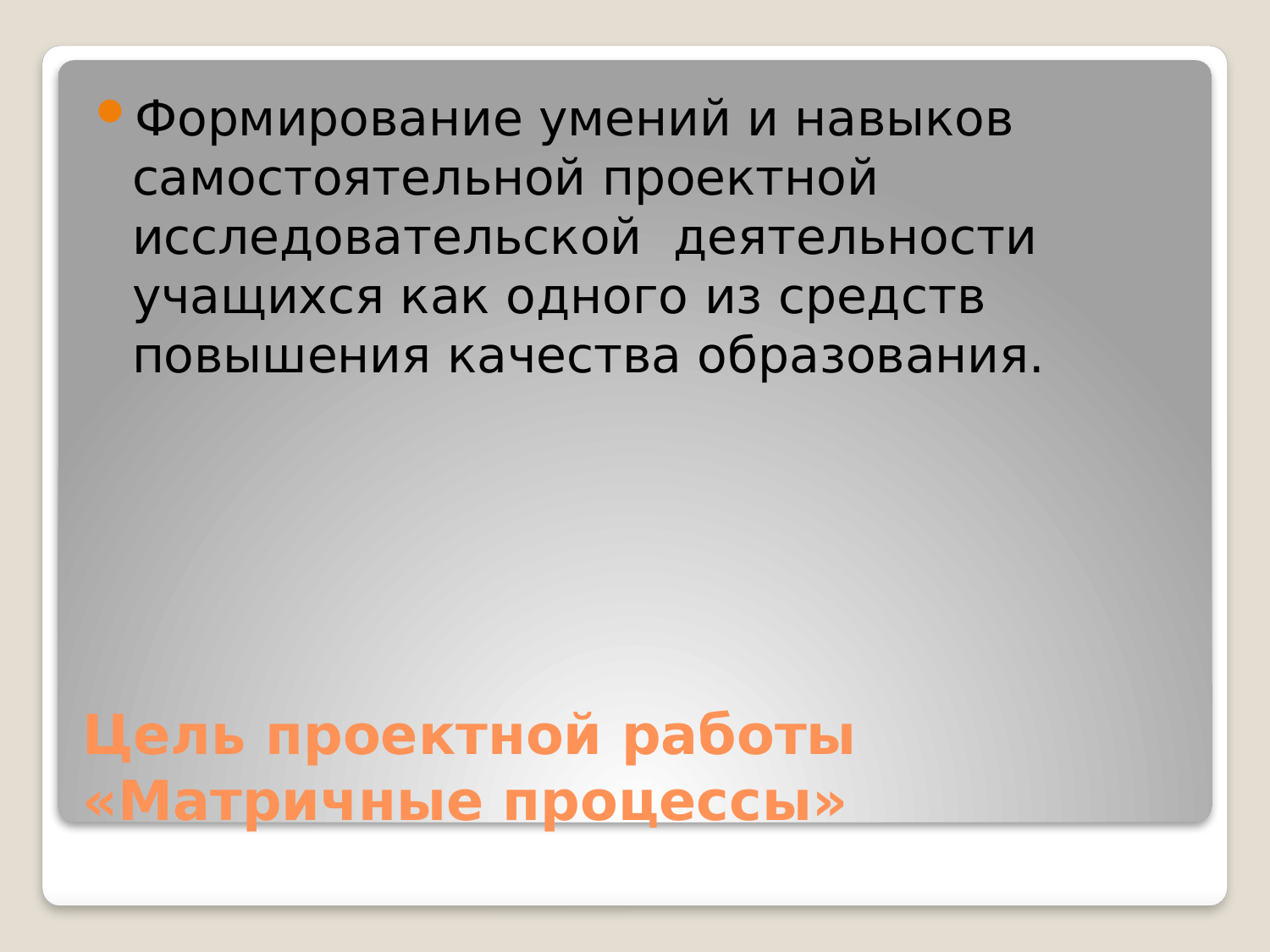

Формирование умений и навыков самостоятельной проектной исследовательской  деятельности учащихся как одного из средств повышения качества образования.

# Цель проектной работы «Матричные процессы»